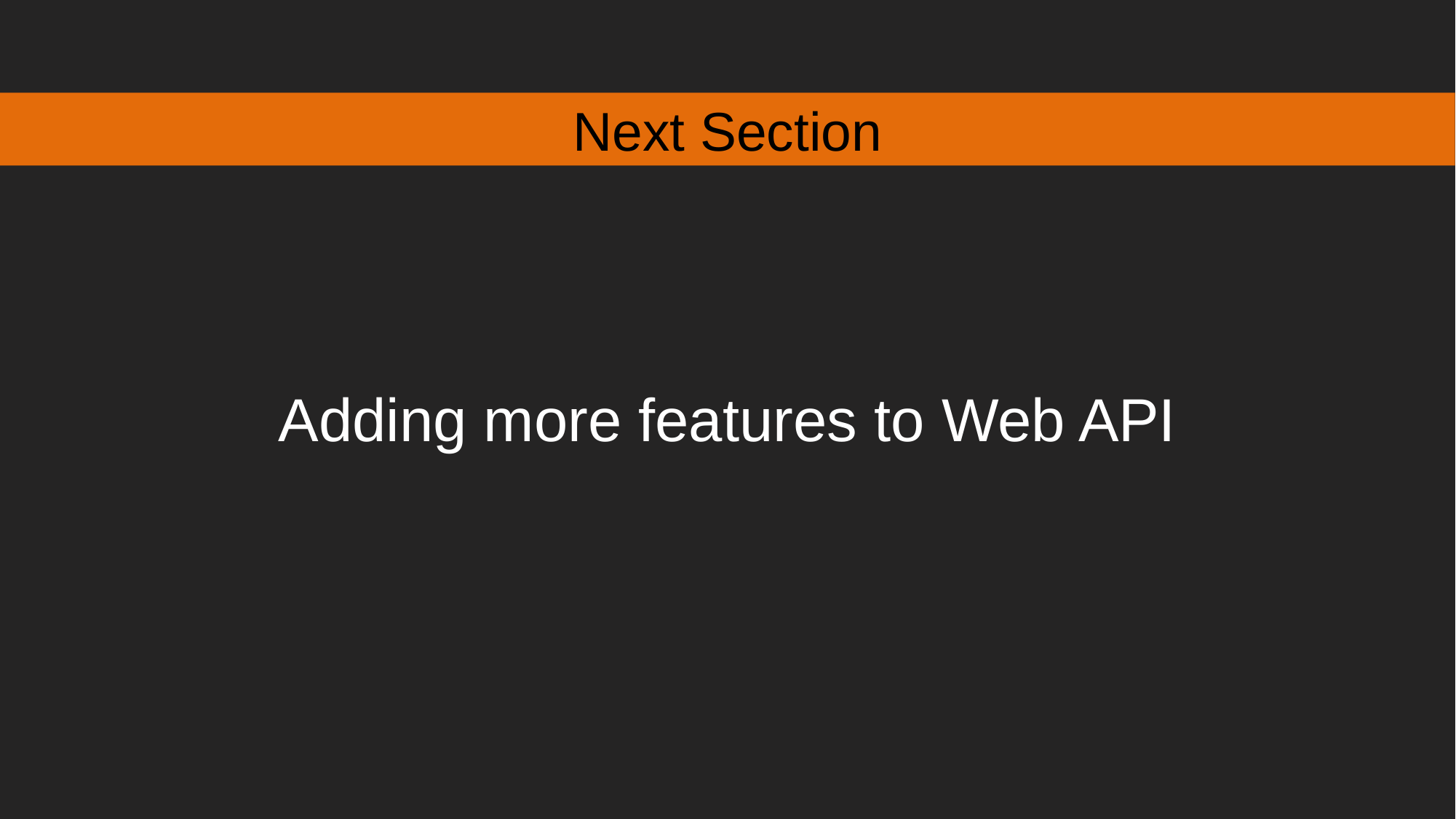

Next Section
Adding more features to Web API